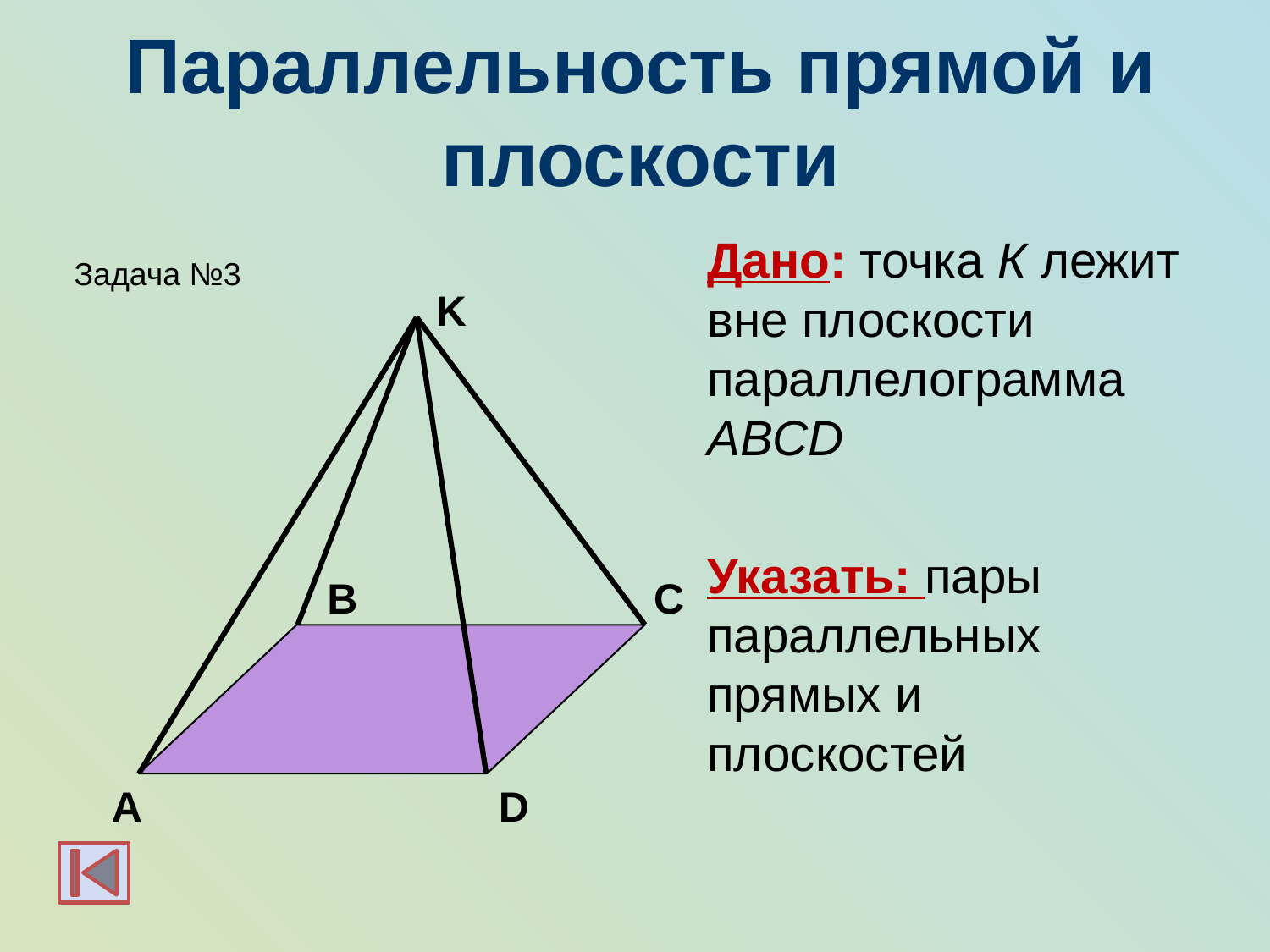

# Параллельность прямой и плоскости
Дано: точка К лежит вне плоскости параллелограмма ABCD

Указать: пары параллельных прямых и плоскостей
Задача №3
K
В
С

А
D